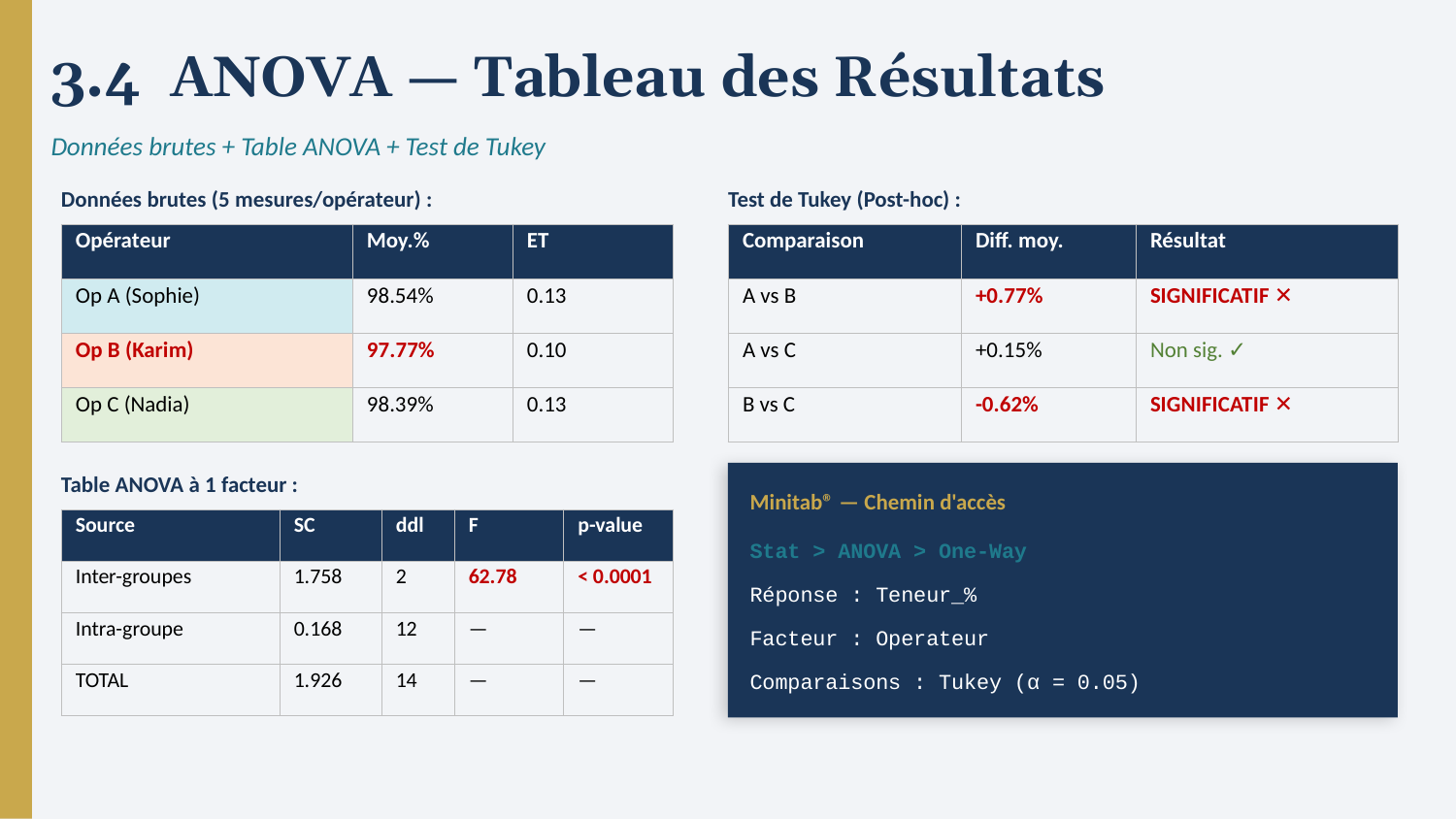

3.4  ANOVA — Tableau des Résultats
Données brutes + Table ANOVA + Test de Tukey
Données brutes (5 mesures/opérateur) :
Test de Tukey (Post-hoc) :
| Opérateur | Moy.% | ET |
| --- | --- | --- |
| Op A (Sophie) | 98.54% | 0.13 |
| Op B (Karim) | 97.77% | 0.10 |
| Op C (Nadia) | 98.39% | 0.13 |
| Comparaison | Diff. moy. | Résultat |
| --- | --- | --- |
| A vs B | +0.77% | SIGNIFICATIF ✕ |
| A vs C | +0.15% | Non sig. ✓ |
| B vs C | -0.62% | SIGNIFICATIF ✕ |
Table ANOVA à 1 facteur :

Minitab® — Chemin d'accès
| Source | SC | ddl | F | p-value |
| --- | --- | --- | --- | --- |
| Inter-groupes | 1.758 | 2 | 62.78 | < 0.0001 |
| Intra-groupe | 0.168 | 12 | — | — |
| TOTAL | 1.926 | 14 | — | — |
Stat > ANOVA > One-Way
Réponse : Teneur_%
Facteur : Operateur
Comparaisons : Tukey (α = 0.05)